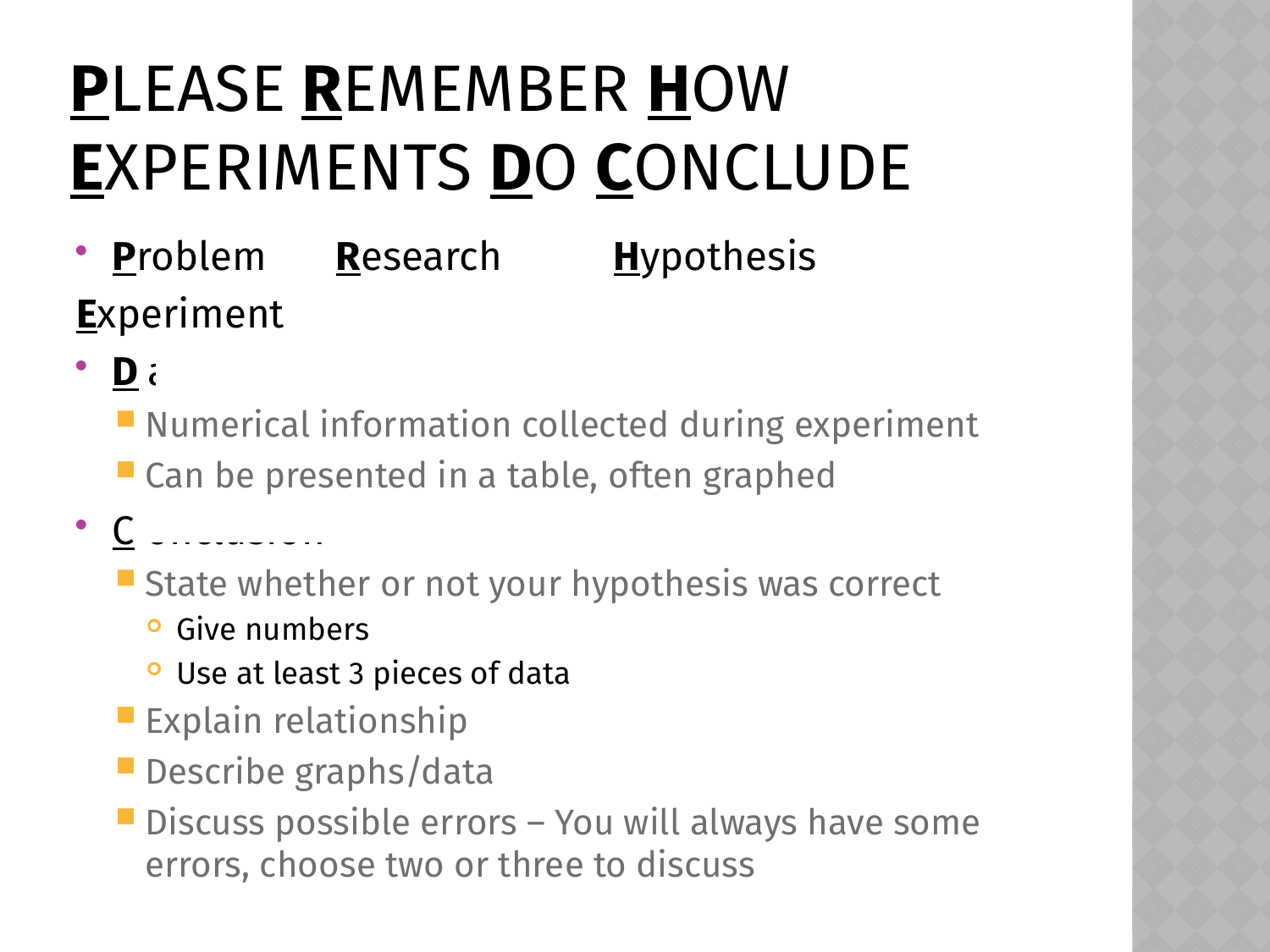

# Please remember how experiments do conclude
Problem 		Research    	     Hypothesis
Experiment
D ata:
Numerical information collected during experiment
Can be presented in a table, often graphed
C onclusion
State whether or not your hypothesis was correct
Give numbers
Use at least 3 pieces of data
Explain relationship
Describe graphs/data
Discuss possible errors – You will always have some errors, choose two or three to discuss